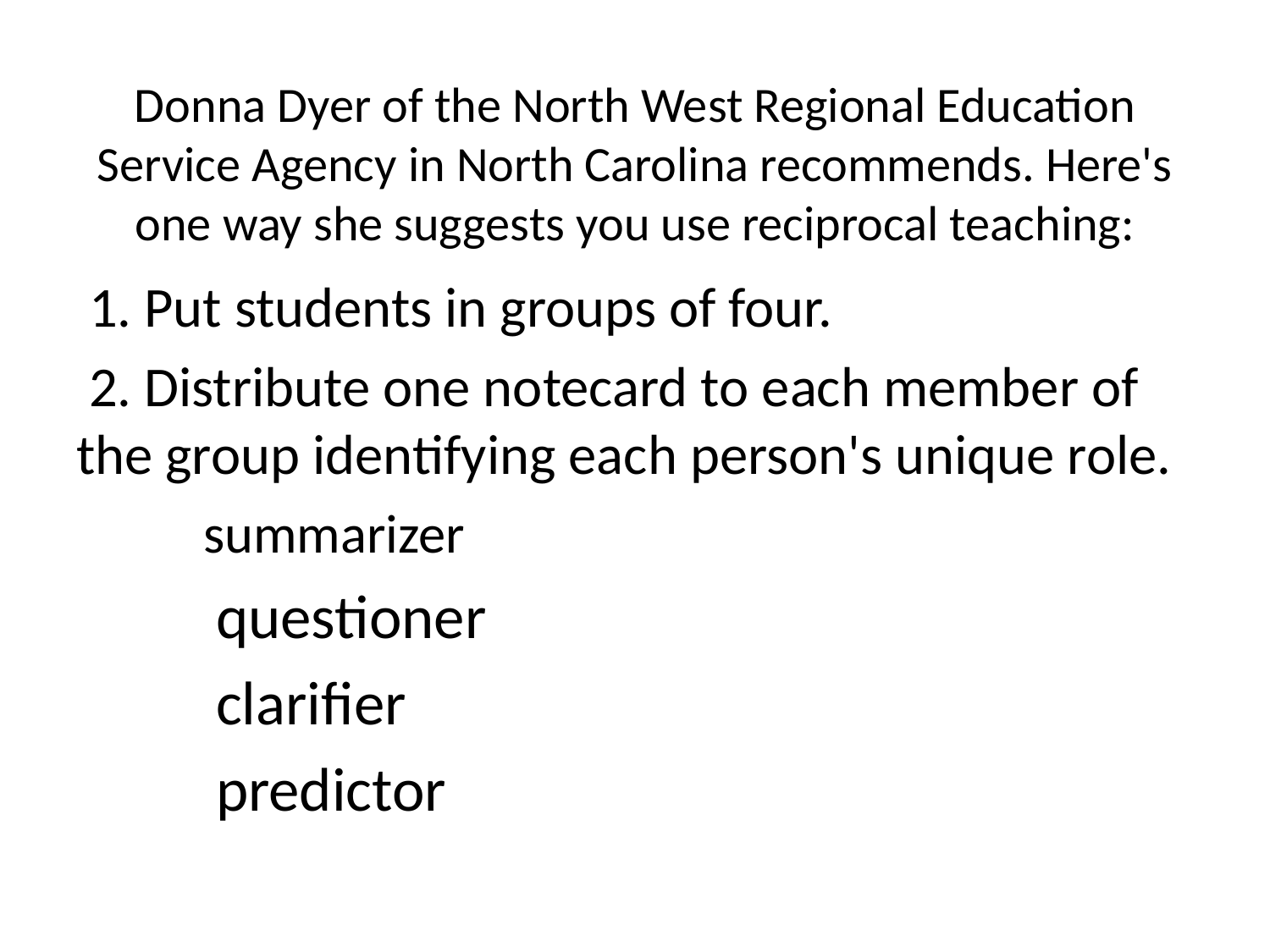

# Donna Dyer of the North West Regional Education Service Agency in North Carolina recommends. Here's one way she suggests you use reciprocal teaching:
 1. Put students in groups of four.
 2. Distribute one notecard to each member of the group identifying each person's unique role.
 	summarizer
          questioner
          clarifier
          predictor